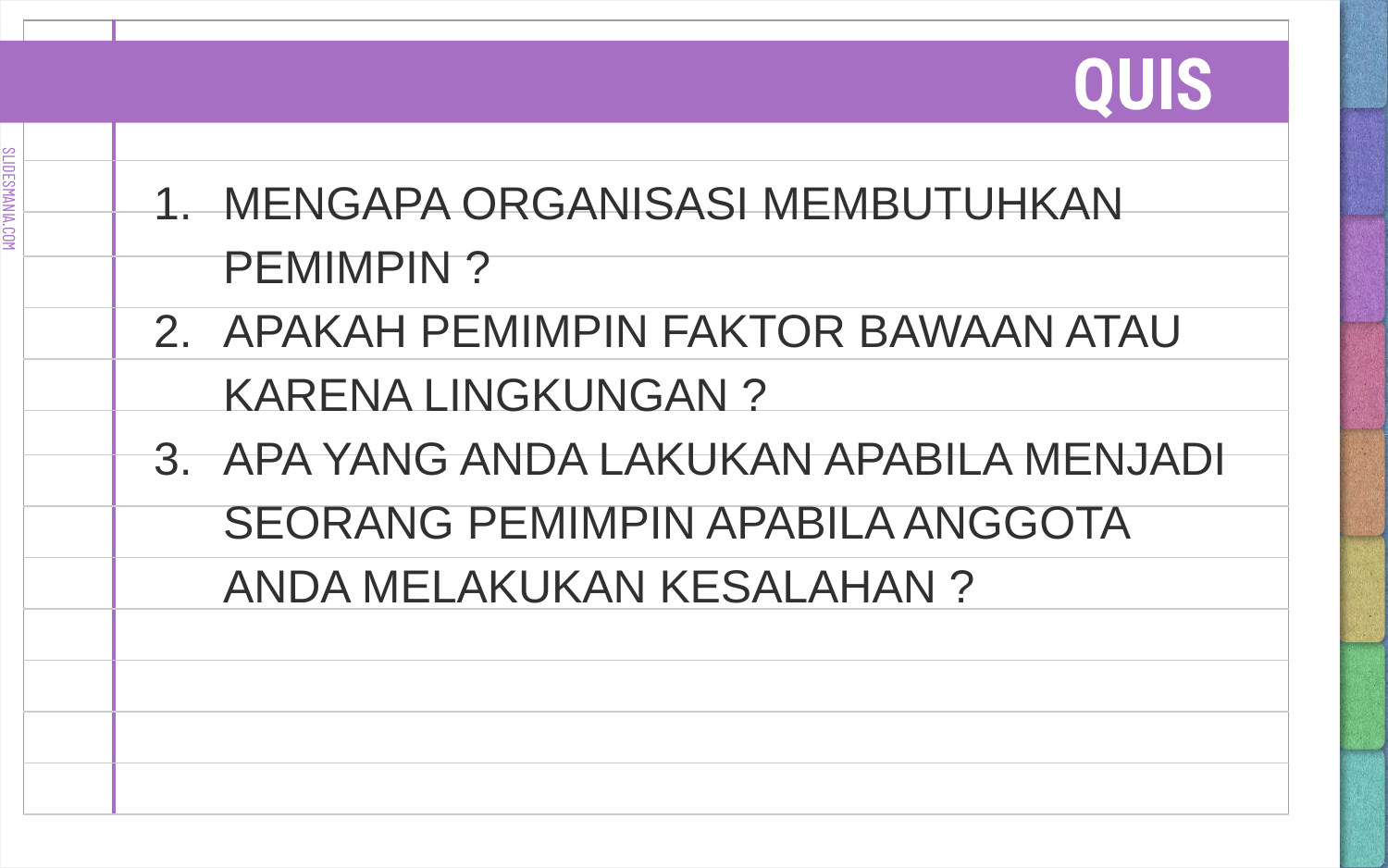

# QUIS
MENGAPA ORGANISASI MEMBUTUHKAN PEMIMPIN ?
APAKAH PEMIMPIN FAKTOR BAWAAN ATAU KARENA LINGKUNGAN ?
APA YANG ANDA LAKUKAN APABILA MENJADI SEORANG PEMIMPIN APABILA ANGGOTA ANDA MELAKUKAN KESALAHAN ?